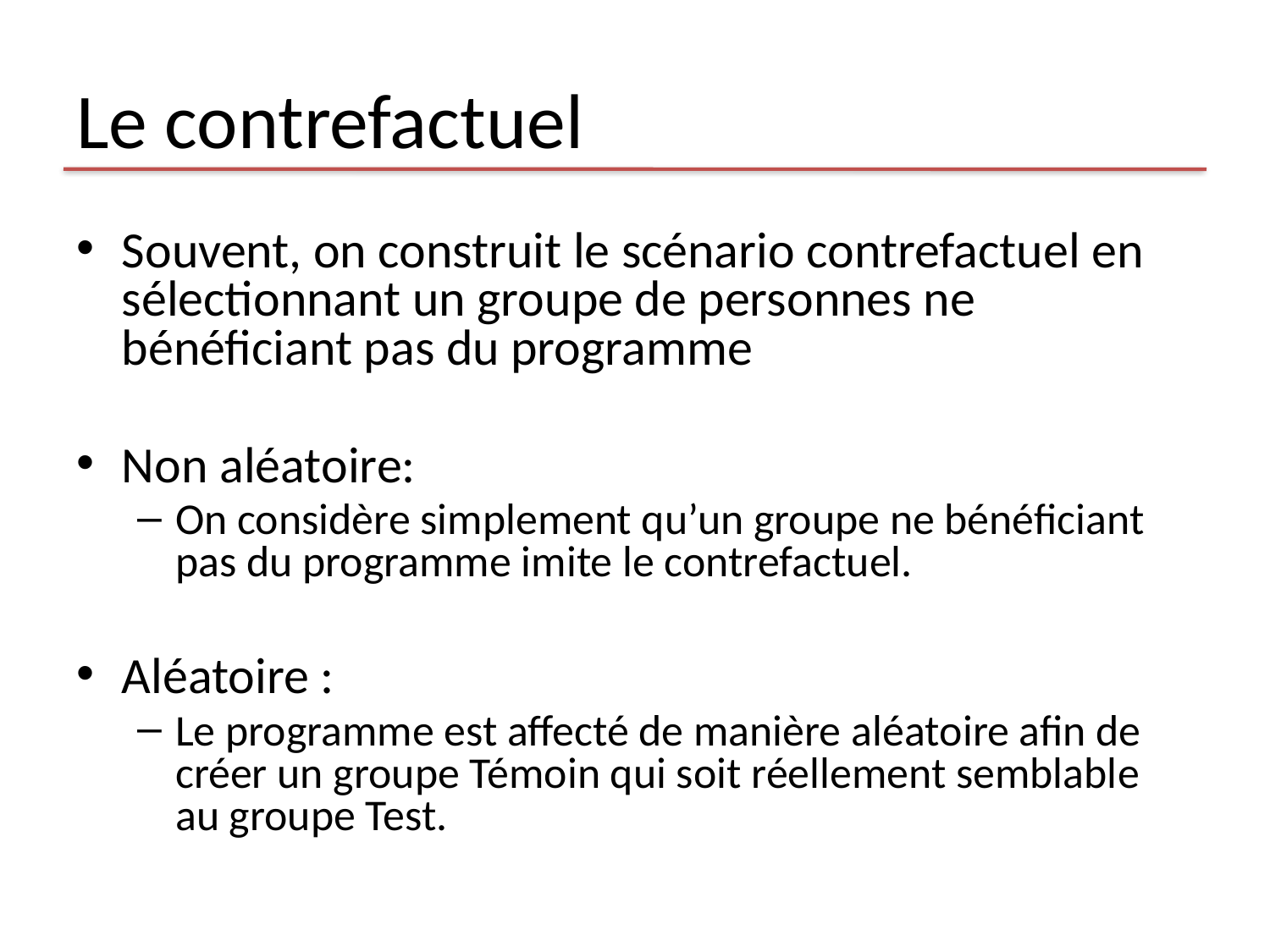

# Le contrefactuel
Souvent, on construit le scénario contrefactuel en sélectionnant un groupe de personnes ne bénéficiant pas du programme

Non aléatoire:
On considère simplement qu’un groupe ne bénéficiant pas du programme imite le contrefactuel.

Aléatoire :
Le programme est affecté de manière aléatoire afin de créer un groupe Témoin qui soit réellement semblable au groupe Test.